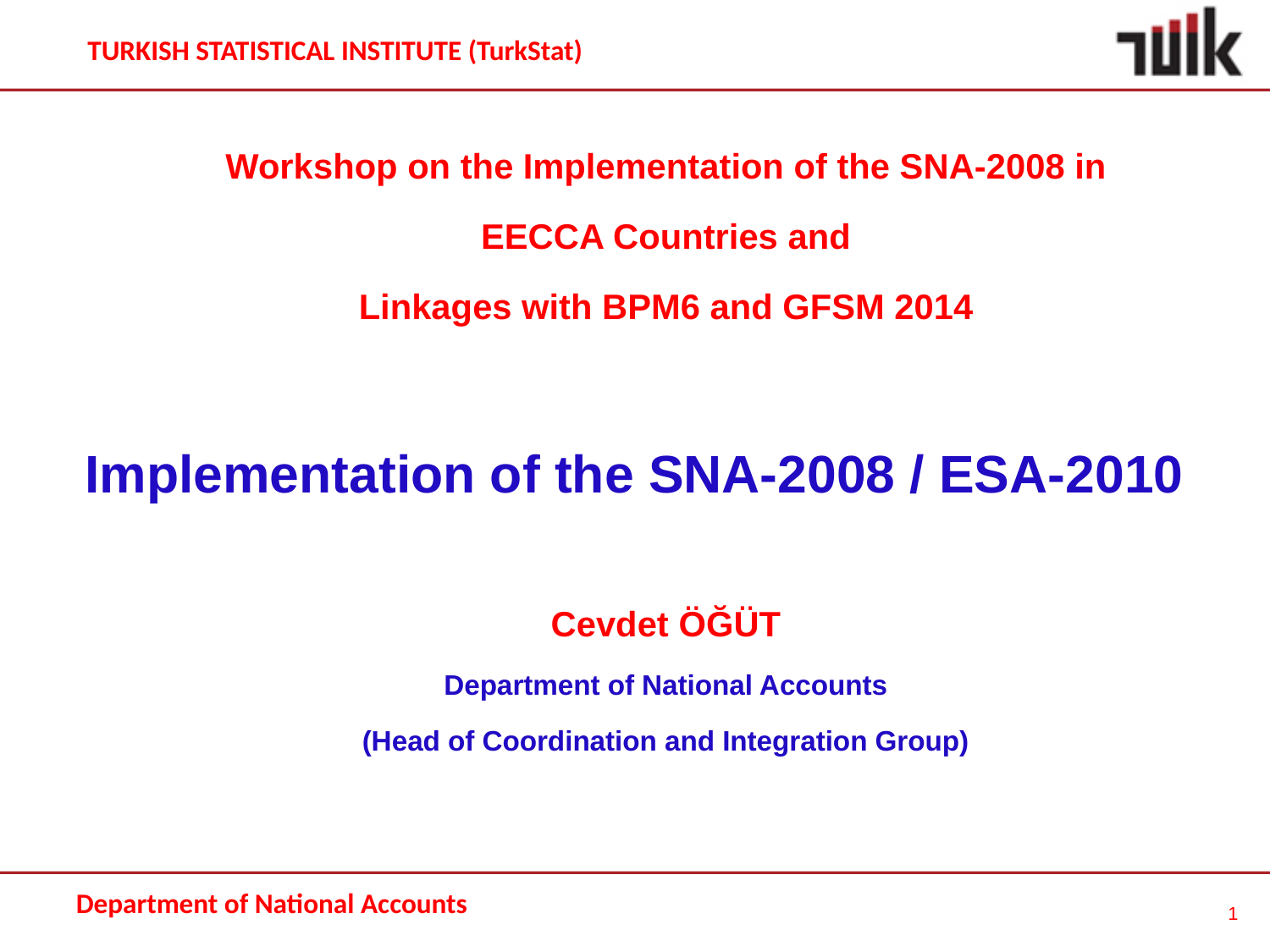

Workshop on the Implementation of the SNA-2008 in
EECCA Countries and
Linkages with BPM6 and GFSM 2014

Implementation of the SNA-2008 / ESA-2010

Cevdet ÖĞÜT
Department of National Accounts
(Head of Coordination and Integration Group)
1